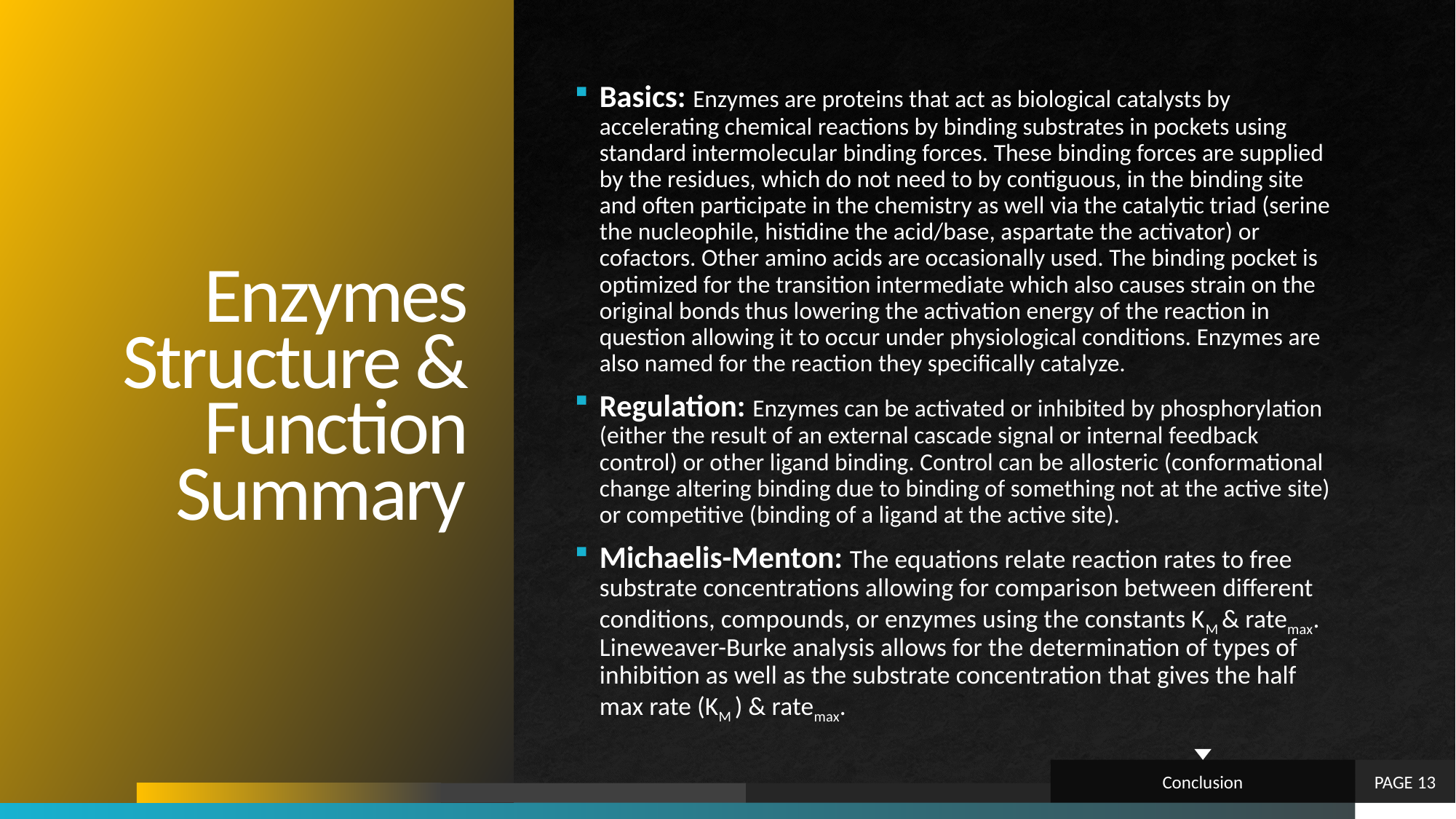

# Enzymes Structure & Function Summary
Basics: Enzymes are proteins that act as biological catalysts by accelerating chemical reactions by binding substrates in pockets using standard intermolecular binding forces. These binding forces are supplied by the residues, which do not need to by contiguous, in the binding site and often participate in the chemistry as well via the catalytic triad (serine the nucleophile, histidine the acid/base, aspartate the activator) or cofactors. Other amino acids are occasionally used. The binding pocket is optimized for the transition intermediate which also causes strain on the original bonds thus lowering the activation energy of the reaction in question allowing it to occur under physiological conditions. Enzymes are also named for the reaction they specifically catalyze.
Regulation: Enzymes can be activated or inhibited by phosphorylation (either the result of an external cascade signal or internal feedback control) or other ligand binding. Control can be allosteric (conformational change altering binding due to binding of something not at the active site) or competitive (binding of a ligand at the active site).
Michaelis-Menton: The equations relate reaction rates to free substrate concentrations allowing for comparison between different conditions, compounds, or enzymes using the constants KM & ratemax.  Lineweaver-Burke analysis allows for the determination of types of inhibition as well as the substrate concentration that gives the half max rate (KM ) & ratemax.

Conclusion
PAGE 13